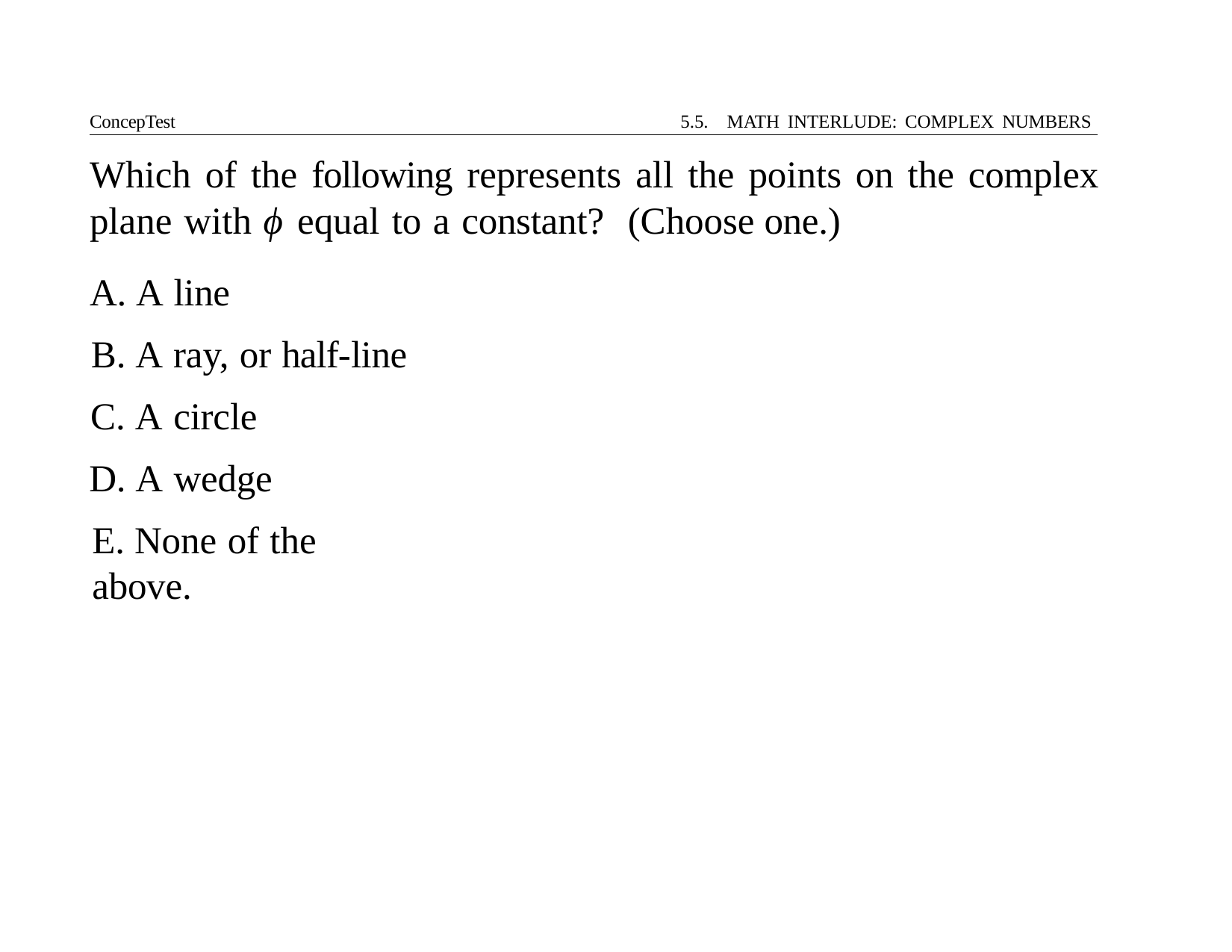

ConcepTest	5.5.  MATH INTERLUDE: COMPLEX NUMBERS

# Which of the following represents all the points on the complex plane with ϕ equal to a constant?	(Choose one.)
A. A line
B. A ray, or half-line
C. A circle
D. A wedge
E. None of the above.